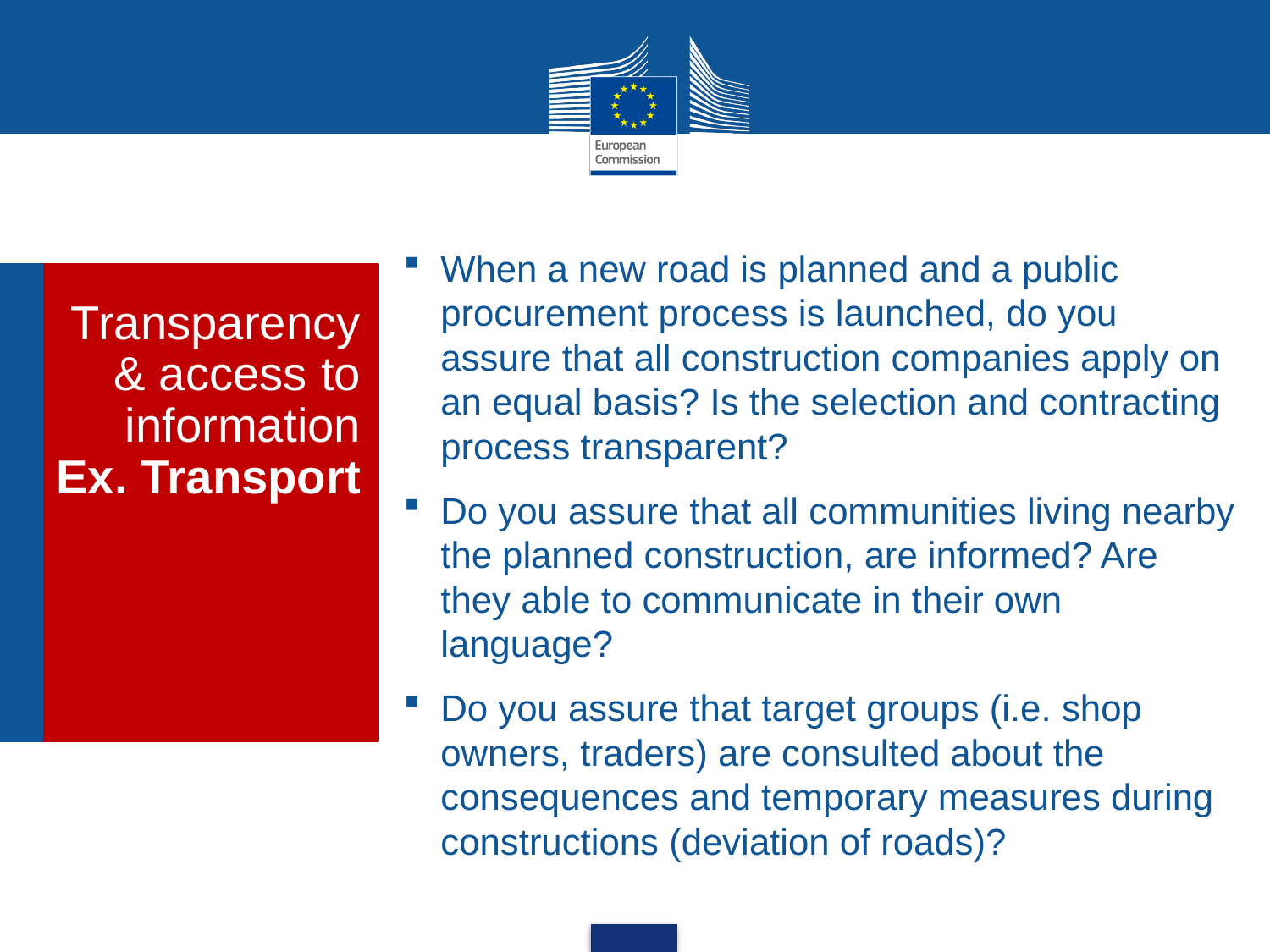

When a new road is planned and a public procurement process is launched, do you assure that all construction companies apply on an equal basis? Is the selection and contracting process transparent?
Do you assure that all communities living nearby the planned construction, are informed? Are they able to communicate in their own language?
Do you assure that target groups (i.e. shop owners, traders) are consulted about the consequences and temporary measures during constructions (deviation of roads)?

Transparency & access to information
Ex. Transport